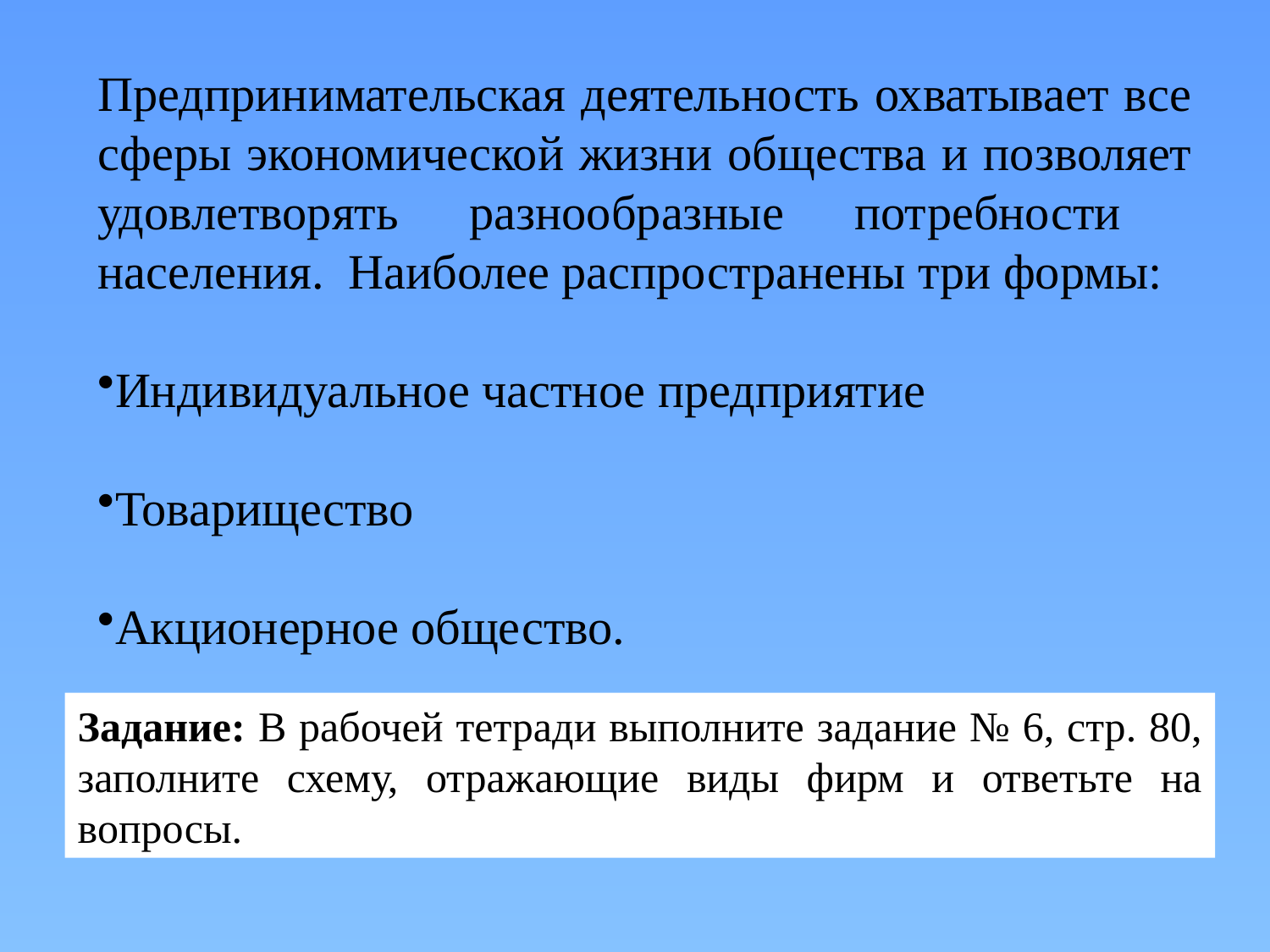

Предпринимательская деятельность охватывает все сферы экономической жизни общества и позволяет удовлетворять разнообразные потребности  населения.  Наиболее распространены три формы:

Индивидуальное частное предприятие

Товарищество

Акционерное общество.
Задание: В рабочей тетради выполните задание № 6, стр. 80, заполните схему, отражающие виды фирм и ответьте на вопросы.